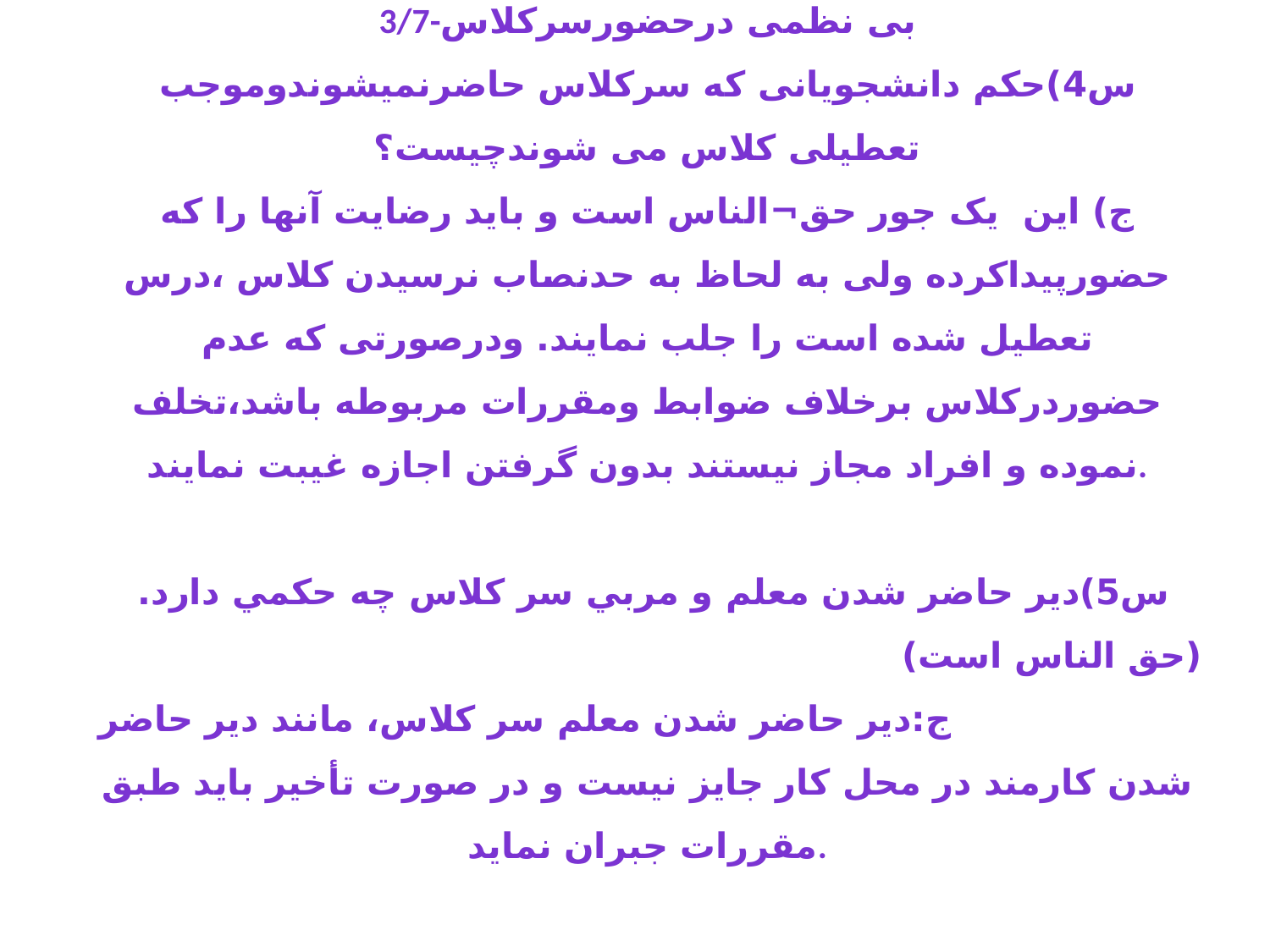

3/7-بی نظمی درحضورسرکلاس
س4)حکم دانشجویانی که سرکلاس حاضرنمیشوندوموجب تعطیلی کلاس می شوندچیست؟
ج) این  یک جور حق¬‌الناس است و باید رضایت آنها را که حضورپیداکرده ولی به لحاظ به حدنصاب نرسیدن کلاس ،درس تعطیل شده است را جلب نمایند. ودرصورتی که عدم حضوردرکلاس برخلاف ضوابط ومقررات مربوطه باشد،تخلف نموده و افراد مجاز نیستند بدون گرفتن اجازه غیبت نمایند.

 س5)دير حاضر شدن معلم و مربي سر كلاس چه حكمي دارد. (حق الناس است)                                                                                       ج:دير حاضر شدن معلم سر كلاس، مانند دير حاضر شدن كارمند در محل كار جايز نيست و در صورت تأخير بايد طبق مقررات جبران نمايد.